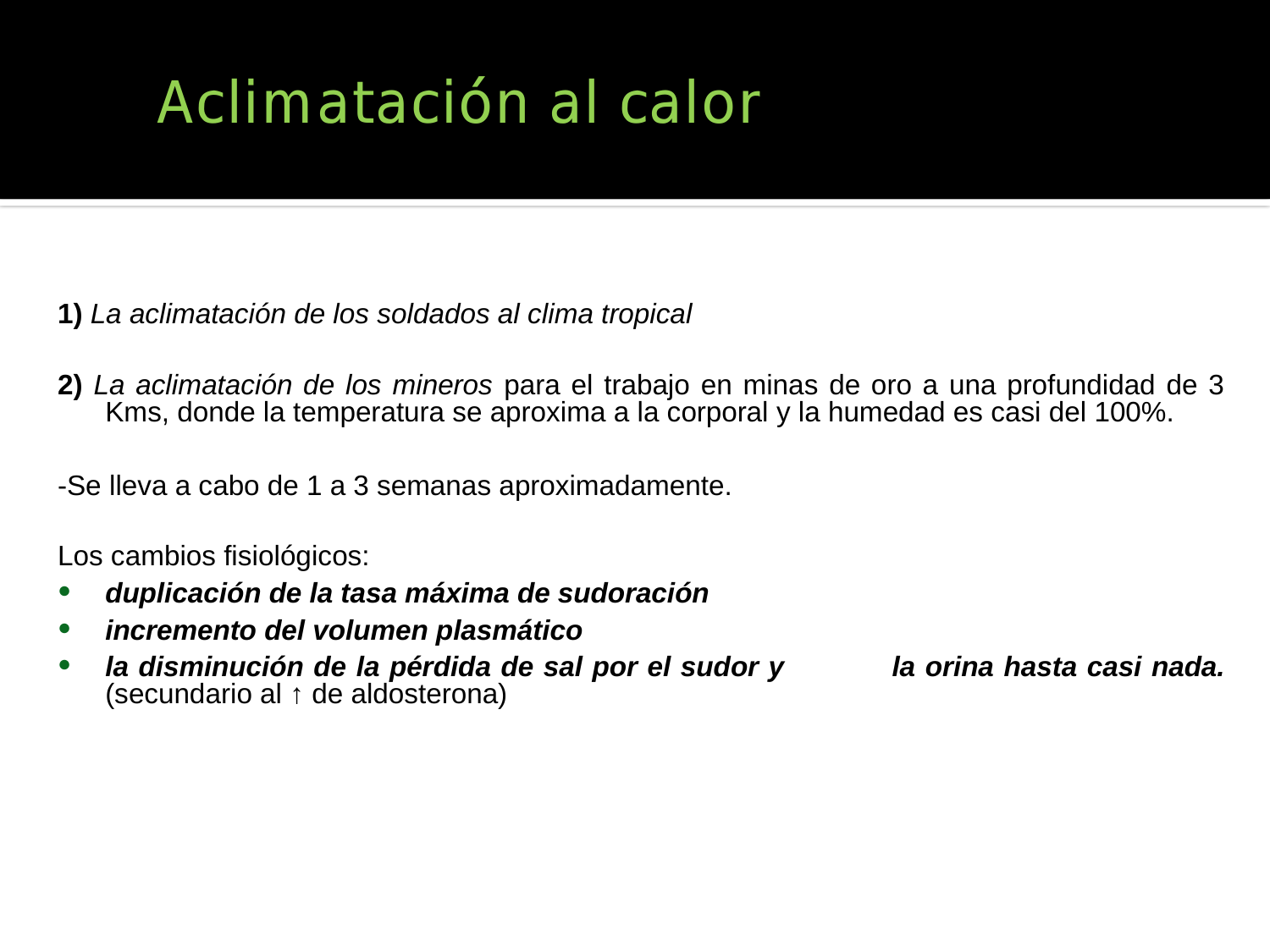

# Aclimatación al calor
1) La aclimatación de los soldados al clima tropical

2) La aclimatación de los mineros para el trabajo en minas de oro a una profundidad de 3 Kms, donde la temperatura se aproxima a la corporal y la humedad es casi del 100%.

-Se lleva a cabo de 1 a 3 semanas aproximadamente.

Los cambios fisiológicos:
duplicación de la tasa máxima de sudoración
incremento del volumen plasmático
la disminución de la pérdida de sal por el sudor y  	la orina hasta casi nada.(secundario al ↑ de aldosterona)